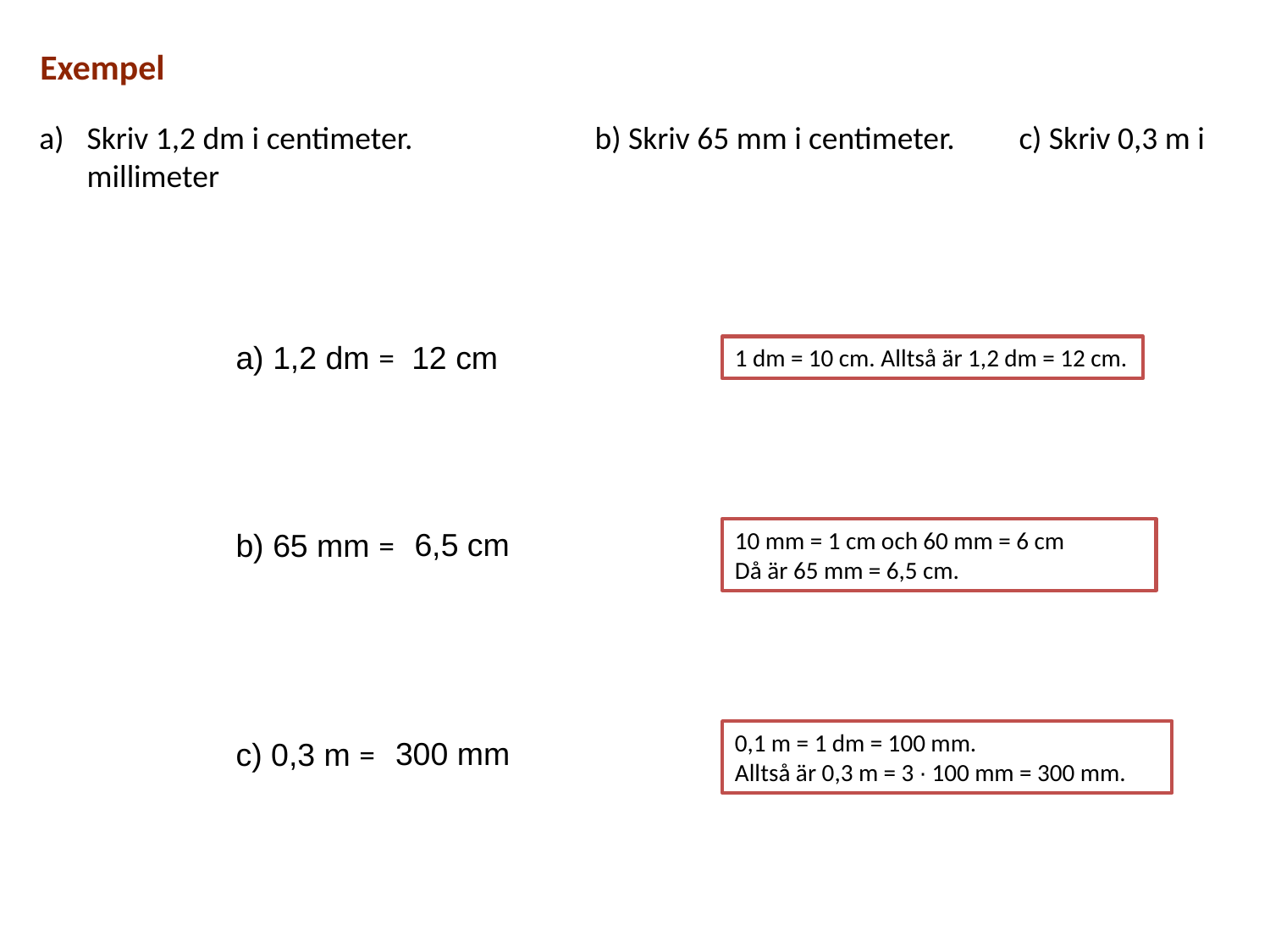

Exempel
Skriv 1,2 dm i centimeter.		b) Skriv 65 mm i centimeter. 	      c) Skriv 0,3 m i millimeter
a) 1,2 dm =
12 cm
1 dm = 10 cm. Alltså är 1,2 dm = 12 cm.
6,5 cm
10 mm = 1 cm och 60 mm = 6 cm
Då är 65 mm = 6,5 cm.
b) 65 mm =
0,1 m = 1 dm = 100 mm.
Alltså är 0,3 m = 3 ∙ 100 mm = 300 mm.
300 mm
c) 0,3 m =